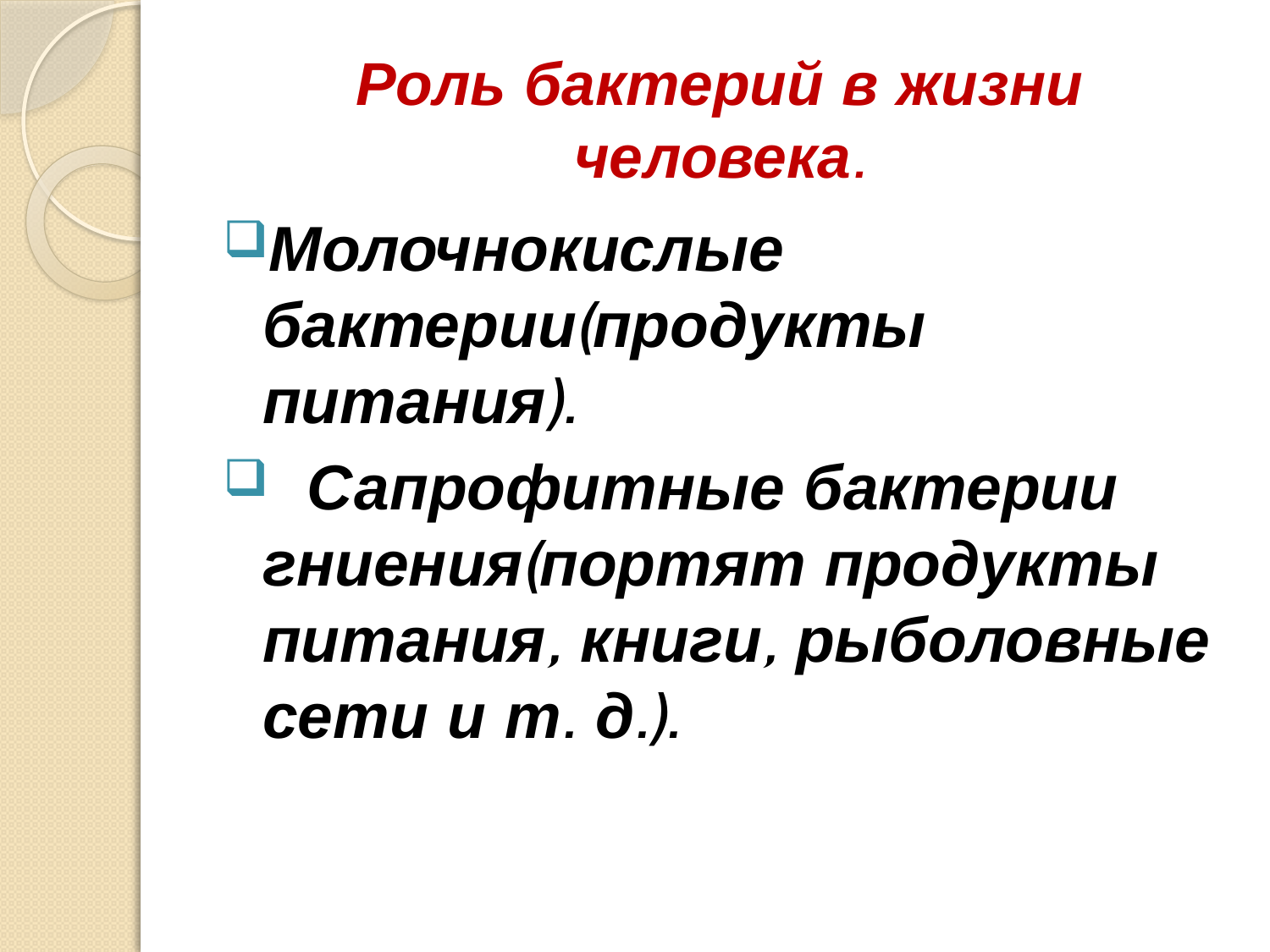

# Роль бактерий в жизни человека.
Молочнокислые бактерии(продукты питания).
  Сапрофитные бактерии гниения(портят продукты питания, книги, рыболовные сети и т. д.).